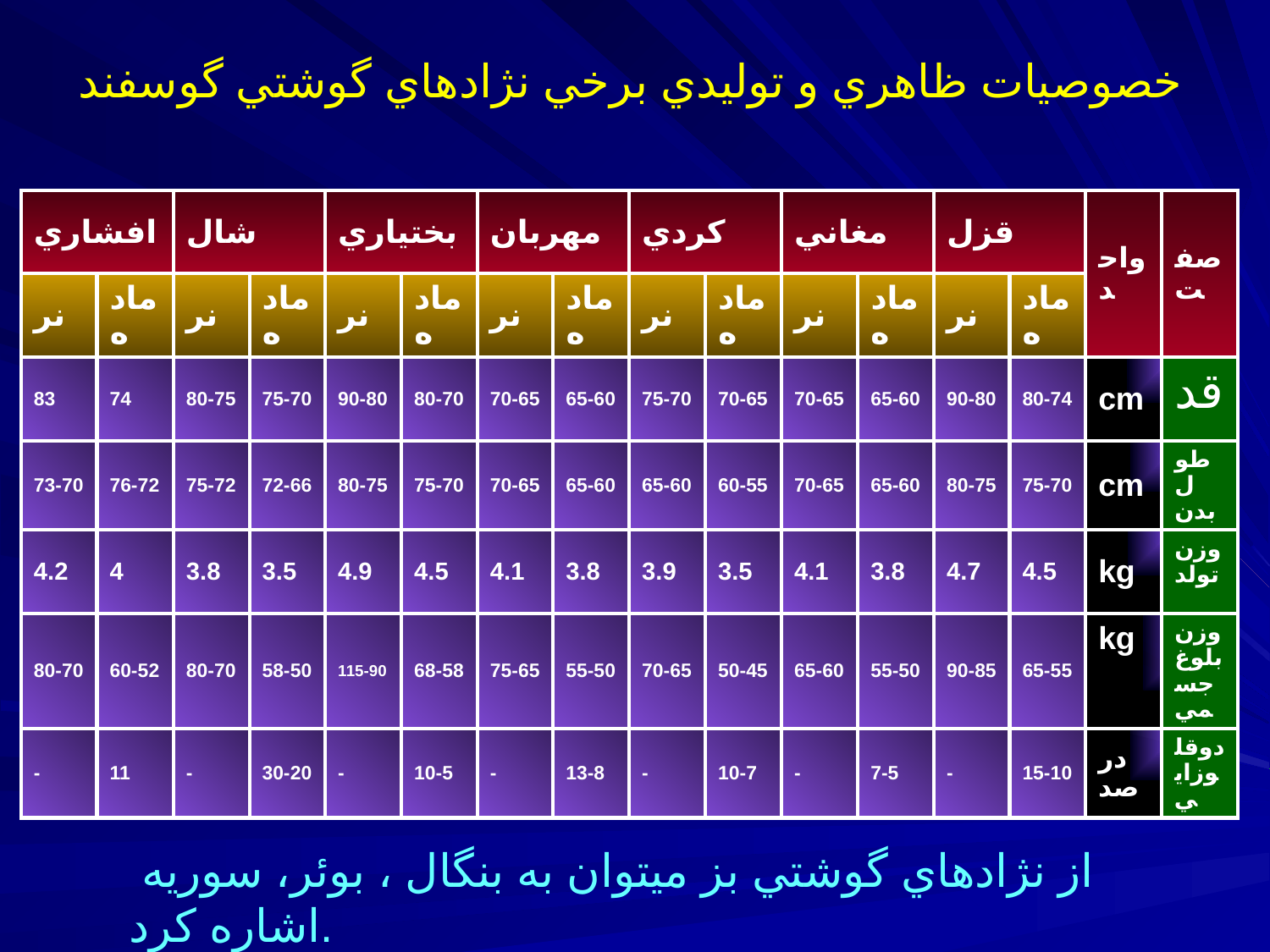

# خصوصيات ظاهري و توليدي برخي ن‍ژادهاي گوشتي گوسفند
| افشاري |  | شال |  | بختياري |  | مهربان |  | كردي |  | مغاني |  | قزل |  | واحد | صفت |
| --- | --- | --- | --- | --- | --- | --- | --- | --- | --- | --- | --- | --- | --- | --- | --- |
| نر | ماده | نر | ماده | نر | ماده | نر | ماده | نر | ماده | نر | ماده | نر | ماده |  |  |
| 83 | 74 | 80-75 | 75-70 | 90-80 | 80-70 | 70-65 | 65-60 | 75-70 | 70-65 | 70-65 | 65-60 | 90-80 | 80-74 | cm | قد |
| 73-70 | 76-72 | 75-72 | 72-66 | 80-75 | 75-70 | 70-65 | 65-60 | 65-60 | 60-55 | 70-65 | 65-60 | 80-75 | 75-70 | cm | طول بدن |
| 4.2 | 4 | 3.8 | 3.5 | 4.9 | 4.5 | 4.1 | 3.8 | 3.9 | 3.5 | 4.1 | 3.8 | 4.7 | 4.5 | kg | وزن تولد |
| 80-70 | 60-52 | 80-70 | 58-50 | 115-90 | 68-58 | 75-65 | 55-50 | 70-65 | 50-45 | 65-60 | 55-50 | 90-85 | 65-55 | kg | وزن بلوغ جسمي |
| - | 11 | - | 30-20 | - | 10-5 | - | 13-8 | - | 10-7 | - | 7-5 | - | 15-10 | درصد | دوقلوزايي |
از نژادهاي گوشتي بز ميتوان به بنگال ، بوئر، سوريه  اشاره كرد.